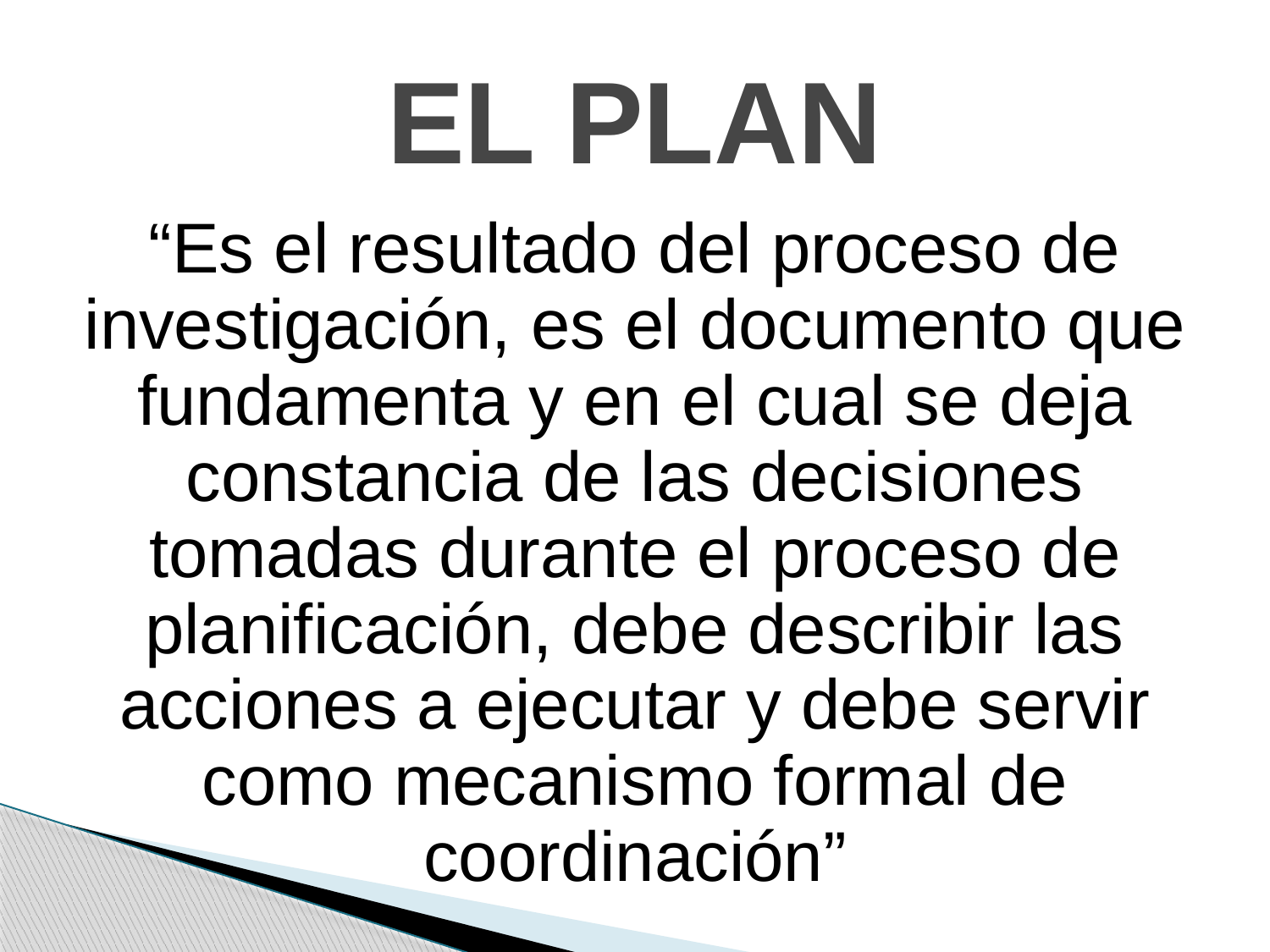

# EL PLAN
“Es el resultado del proceso de investigación, es el documento que fundamenta y en el cual se deja constancia de las decisiones tomadas durante el proceso de planificación, debe describir las acciones a ejecutar y debe servir como mecanismo formal de coordinación”